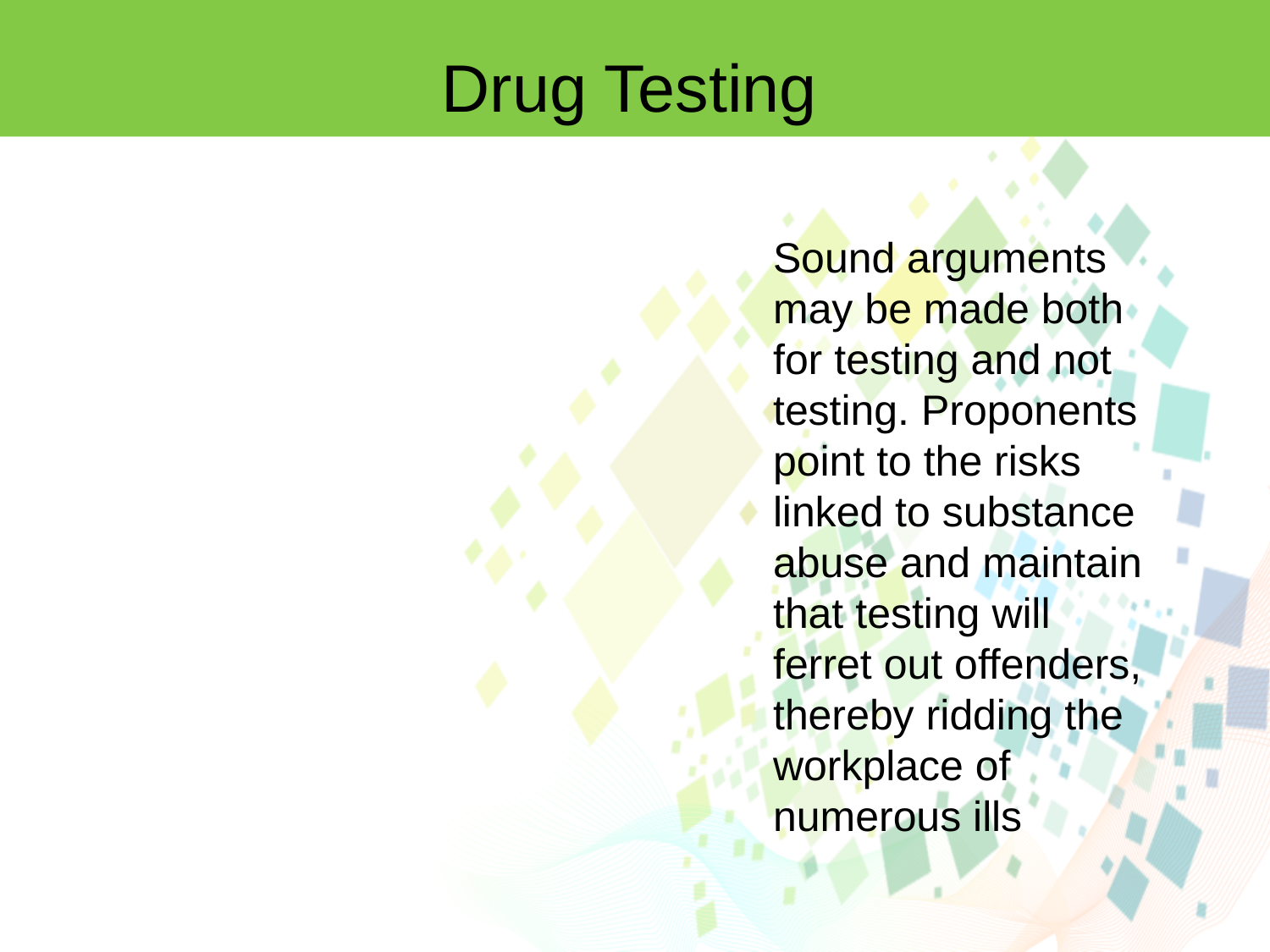

Drug Testing
Sound arguments may be made both for testing and not testing. Proponents point to the risks linked to substance abuse and maintain that testing will ferret out offenders, thereby ridding the workplace of numerous ills